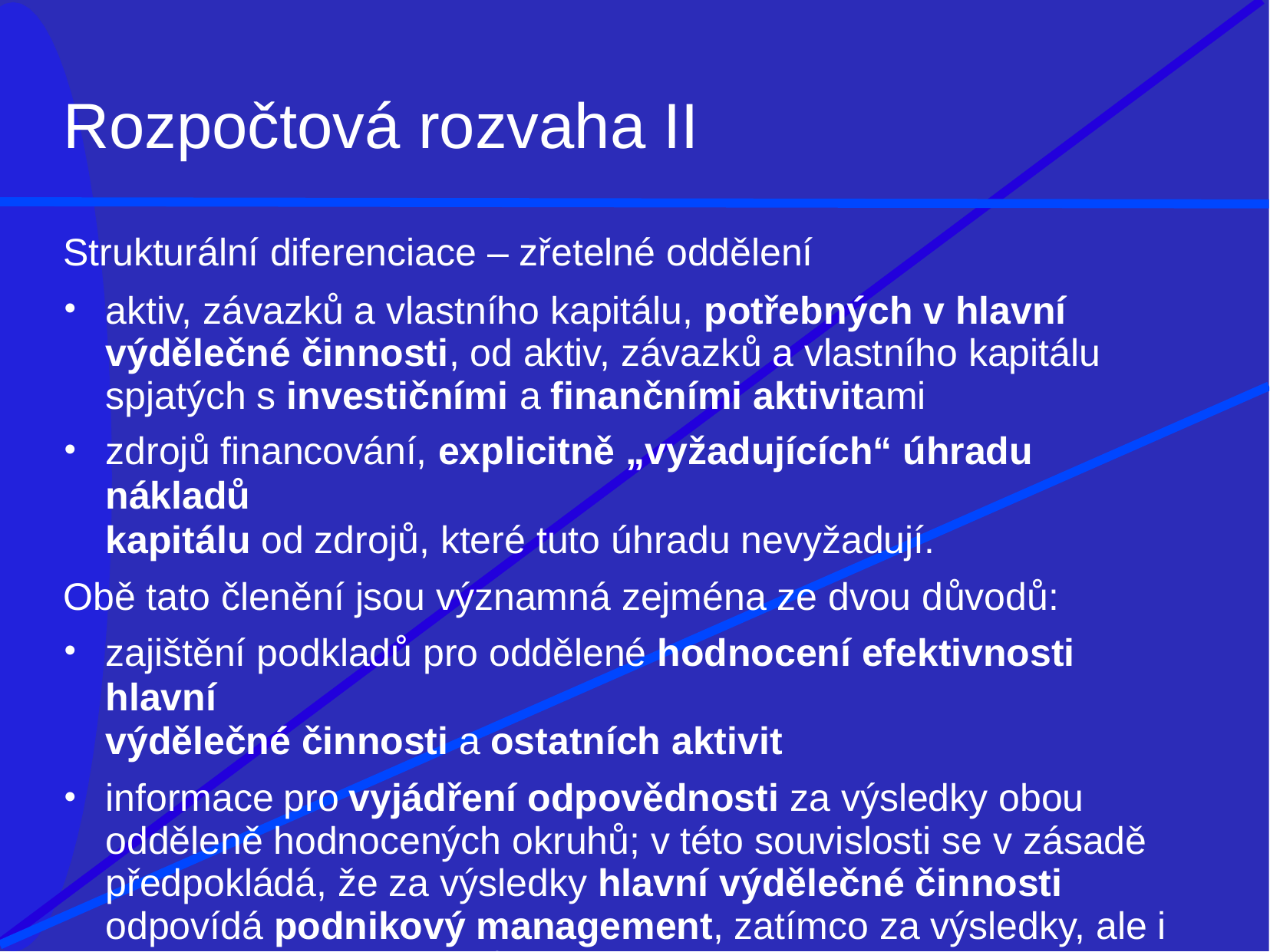

# Rozpočtová rozvaha II
Strukturální diferenciace – zřetelné oddělení
aktiv, závazků a vlastního kapitálu, potřebných v hlavní výdělečné činnosti, od aktiv, závazků a vlastního kapitálu spjatých s investičními a finančními aktivitami
zdrojů financování, explicitně „vyžadujících“ úhradu nákladů
kapitálu od zdrojů, které tuto úhradu nevyžadují.
Obě tato členění jsou významná zejména ze dvou důvodů:
zajištění podkladů pro oddělené hodnocení efektivnosti hlavní
výdělečné činnosti a ostatních aktivit
informace pro vyjádření odpovědnosti za výsledky obou odděleně hodnocených okruhů; v této souvislosti se v zásadě předpokládá, že za výsledky hlavní výdělečné činnosti odpovídá podnikový management, zatímco za výsledky, ale i vázanost aktiv, závazků a vlastního kapitálu ve sféře investičních aktivit a financování odpovídá vlastník